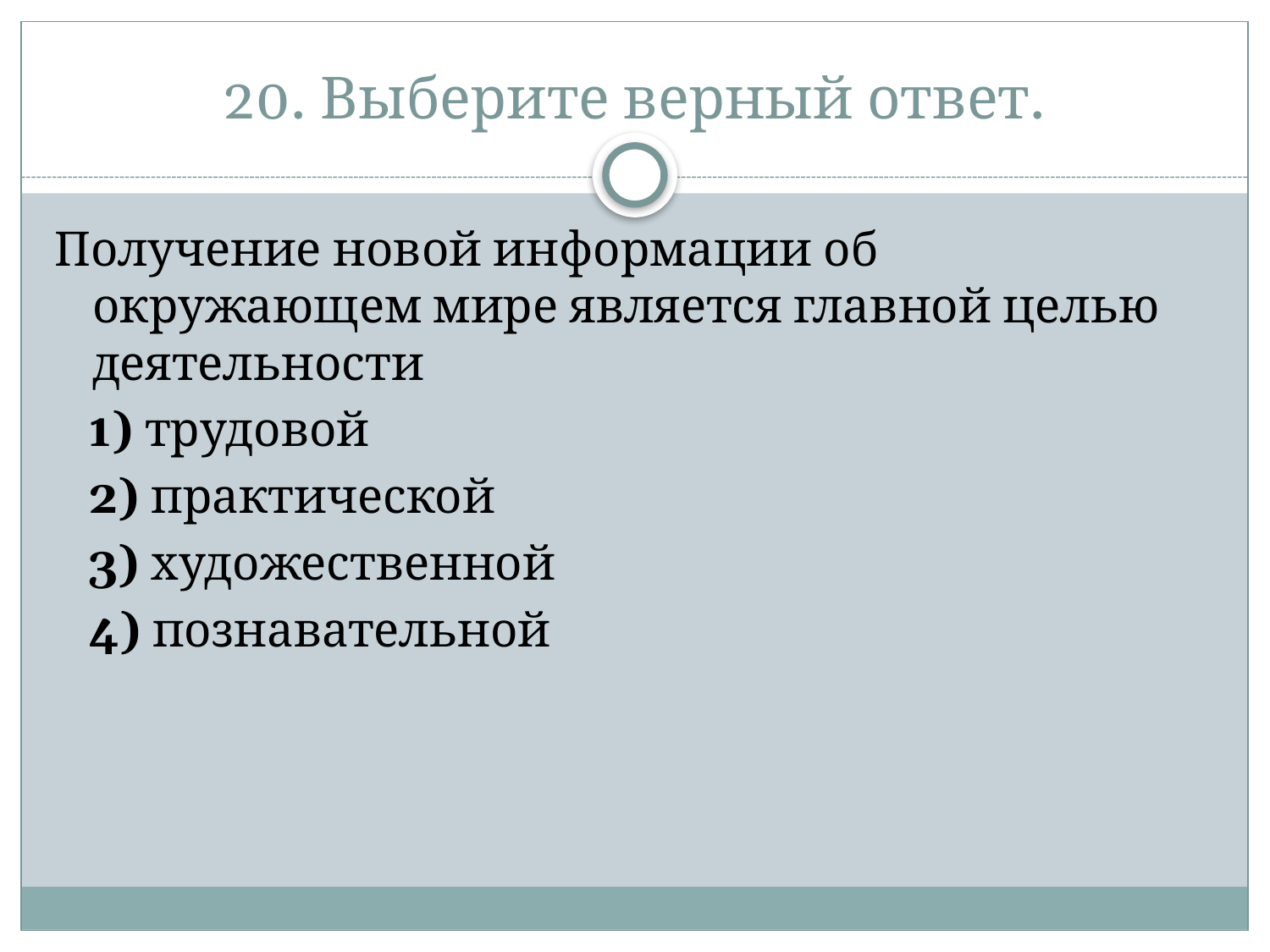

# 20. Выберите верный ответ.
Получение новой информации об окружающем мире является главной целью деятельности
   1) трудовой
   2) практической
   3) художественной
   4) познавательной